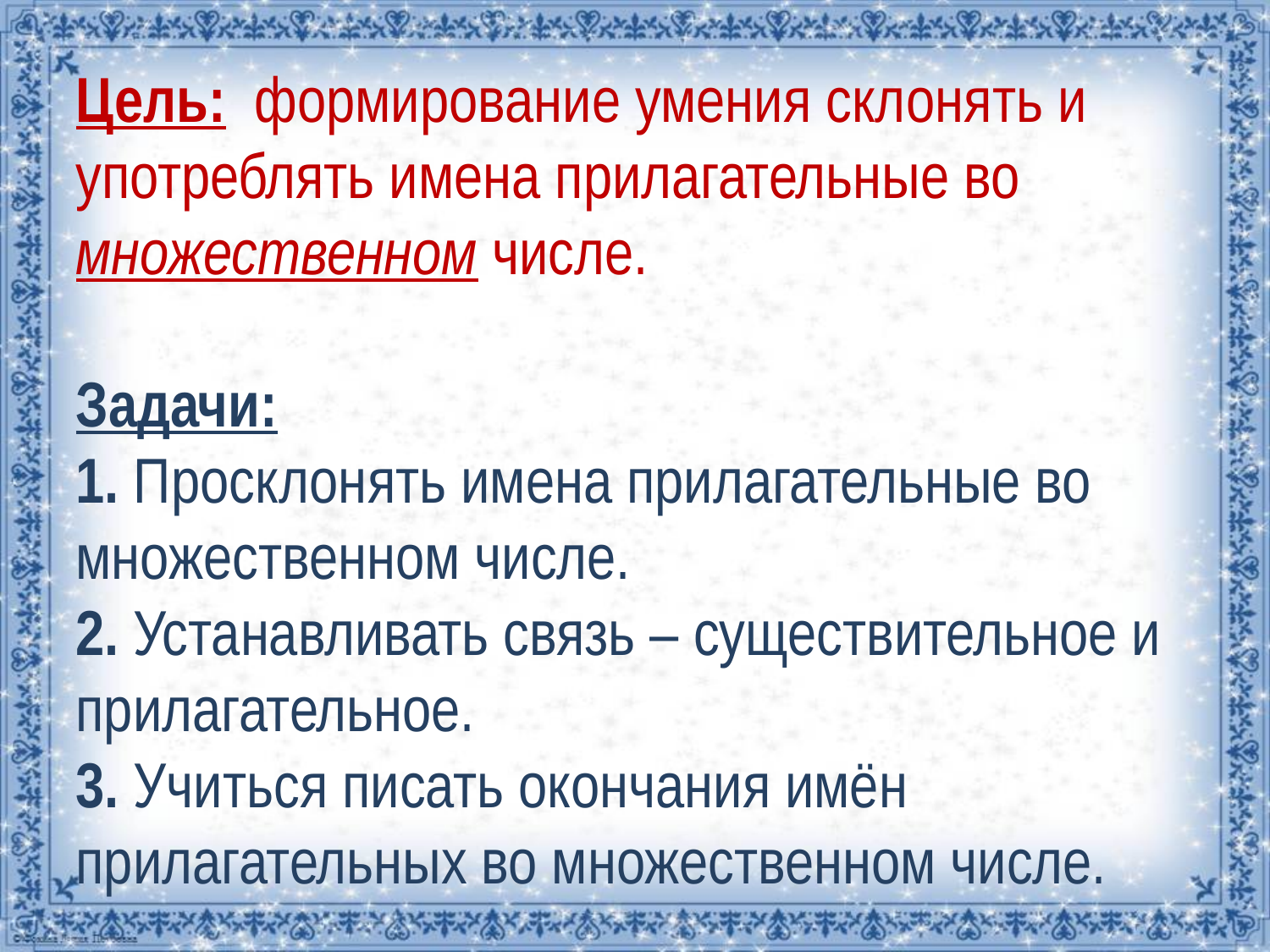

Цель:  формирование умения склонять и употреблять имена прилагательные во множественном числе.

Задачи:
1. Просклонять имена прилагательные во множественном числе.
2. Устанавливать связь – существительное и прилагательное.
3. Учиться писать окончания имён прилагательных во множественном числе.